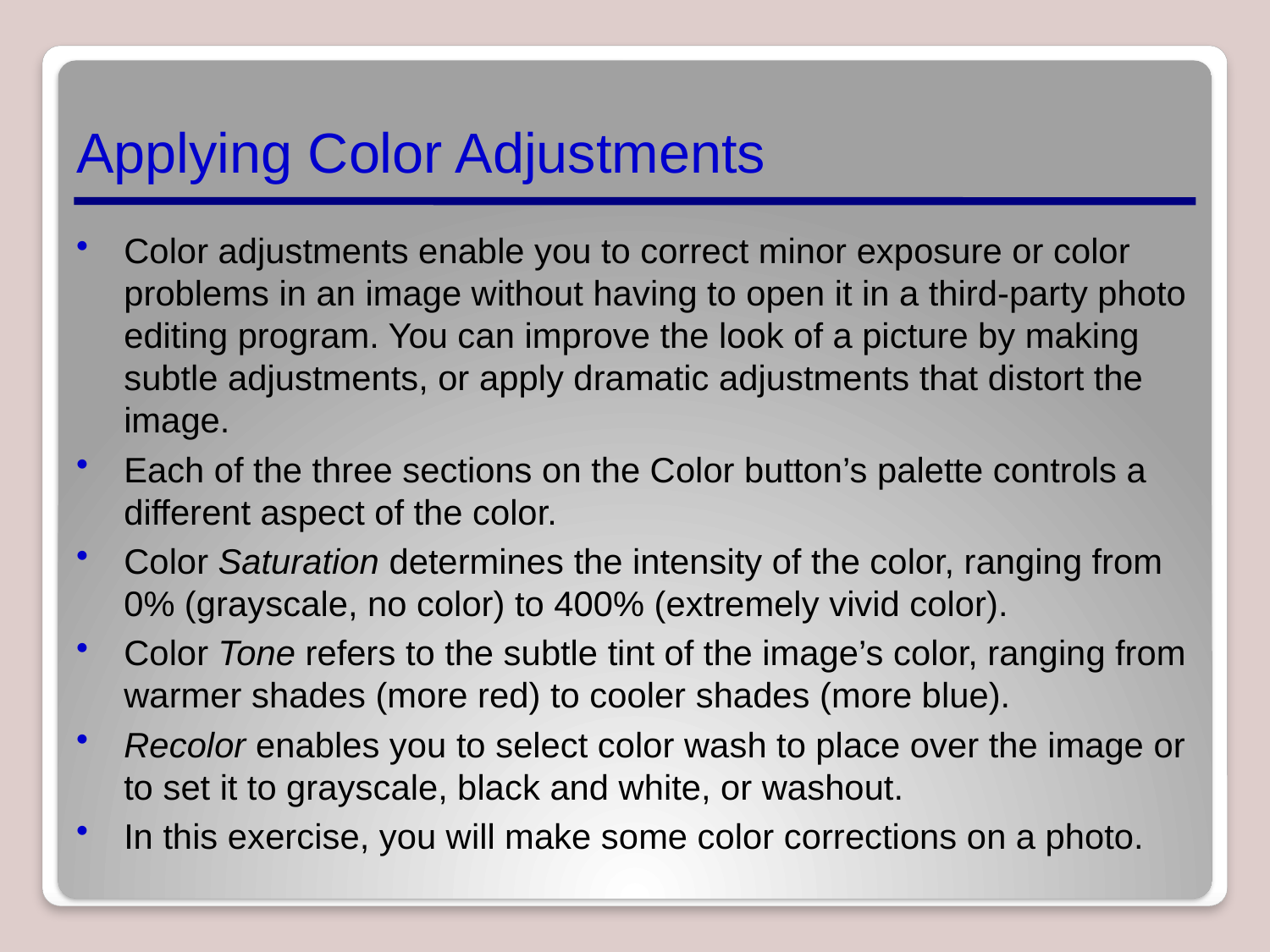

# Applying Color Adjustments
Color adjustments enable you to correct minor exposure or color problems in an image without having to open it in a third-party photo editing program. You can improve the look of a picture by making subtle adjustments, or apply dramatic adjustments that distort the image.
Each of the three sections on the Color button’s palette controls a different aspect of the color.
Color Saturation determines the intensity of the color, ranging from 0% (grayscale, no color) to 400% (extremely vivid color).
Color Tone refers to the subtle tint of the image’s color, ranging from warmer shades (more red) to cooler shades (more blue).
Recolor enables you to select color wash to place over the image or to set it to grayscale, black and white, or washout.
In this exercise, you will make some color corrections on a photo.